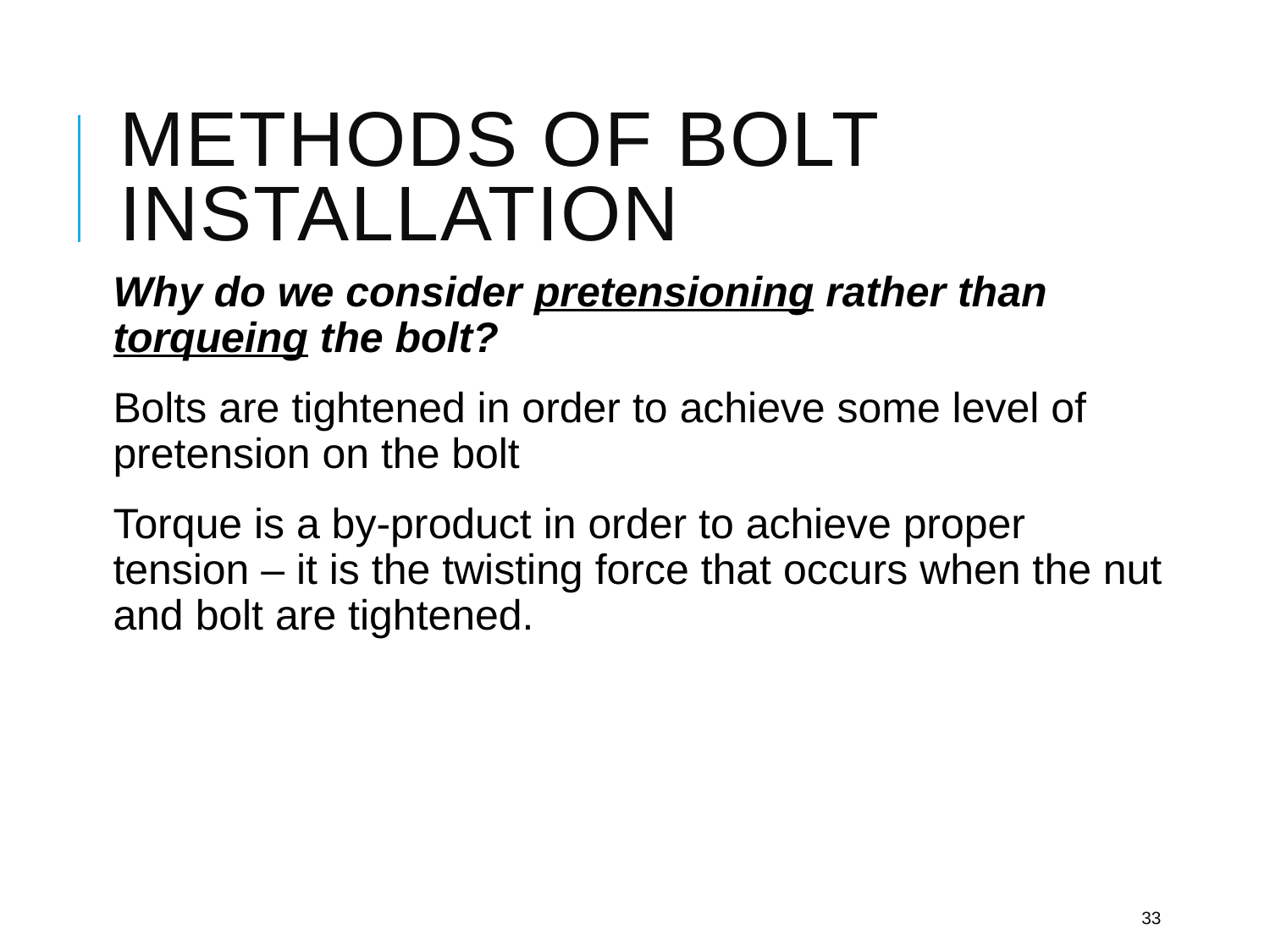

# Methods of bolt installation
Why do we consider pretensioning rather than torqueing the bolt?
Bolts are tightened in order to achieve some level of pretension on the bolt
Torque is a by-product in order to achieve proper tension – it is the twisting force that occurs when the nut and bolt are tightened.

33